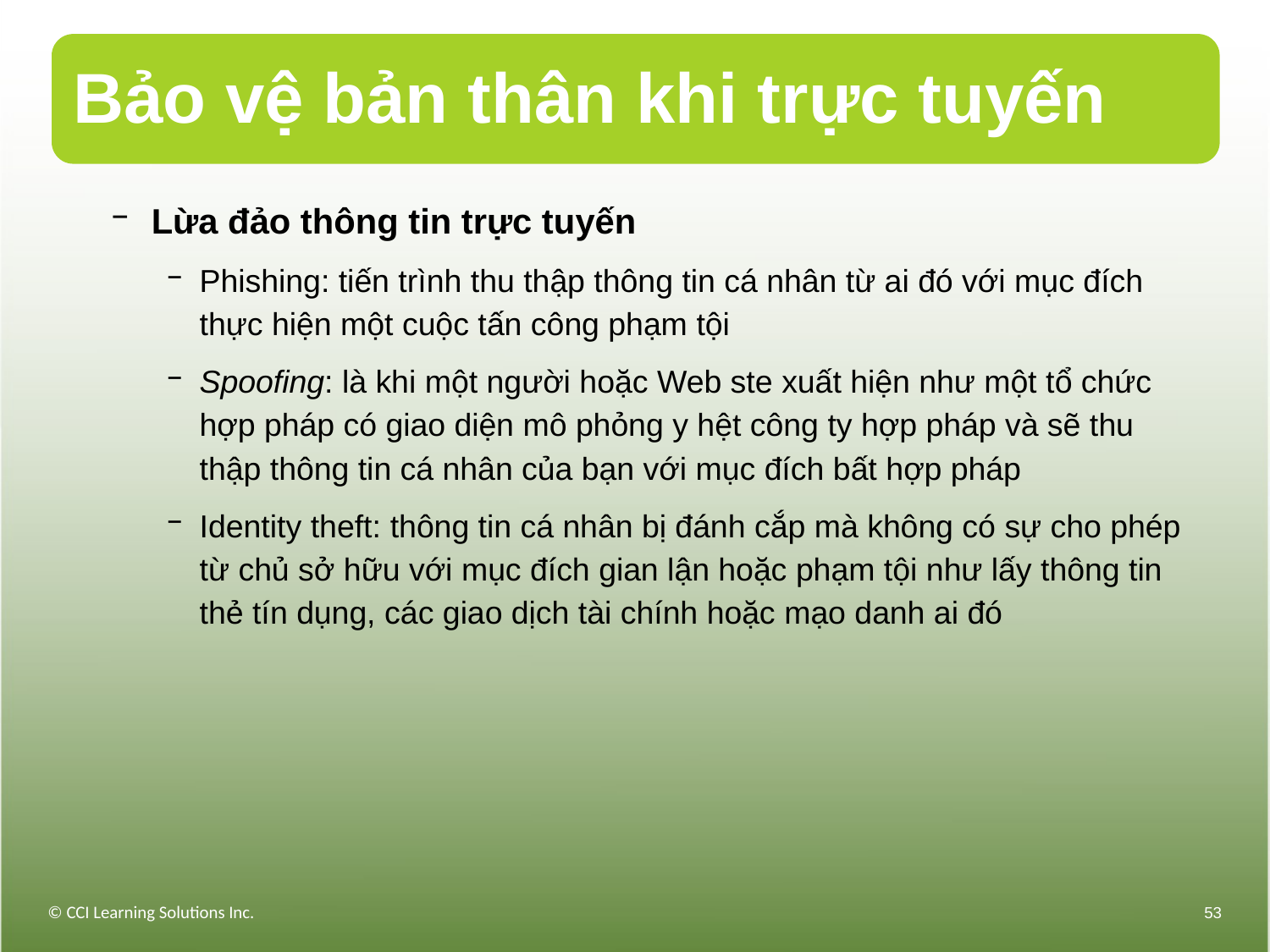

# Bảo vệ bản thân khi trực tuyến
Lừa đảo thông tin trực tuyến
Phishing: tiến trình thu thập thông tin cá nhân từ ai đó với mục đích thực hiện một cuộc tấn công phạm tội
Spoofing: là khi một người hoặc Web ste xuất hiện như một tổ chức hợp pháp có giao diện mô phỏng y hệt công ty hợp pháp và sẽ thu thập thông tin cá nhân của bạn với mục đích bất hợp pháp
Identity theft: thông tin cá nhân bị đánh cắp mà không có sự cho phép từ chủ sở hữu với mục đích gian lận hoặc phạm tội như lấy thông tin thẻ tín dụng, các giao dịch tài chính hoặc mạo danh ai đó
© CCI Learning Solutions Inc.
53